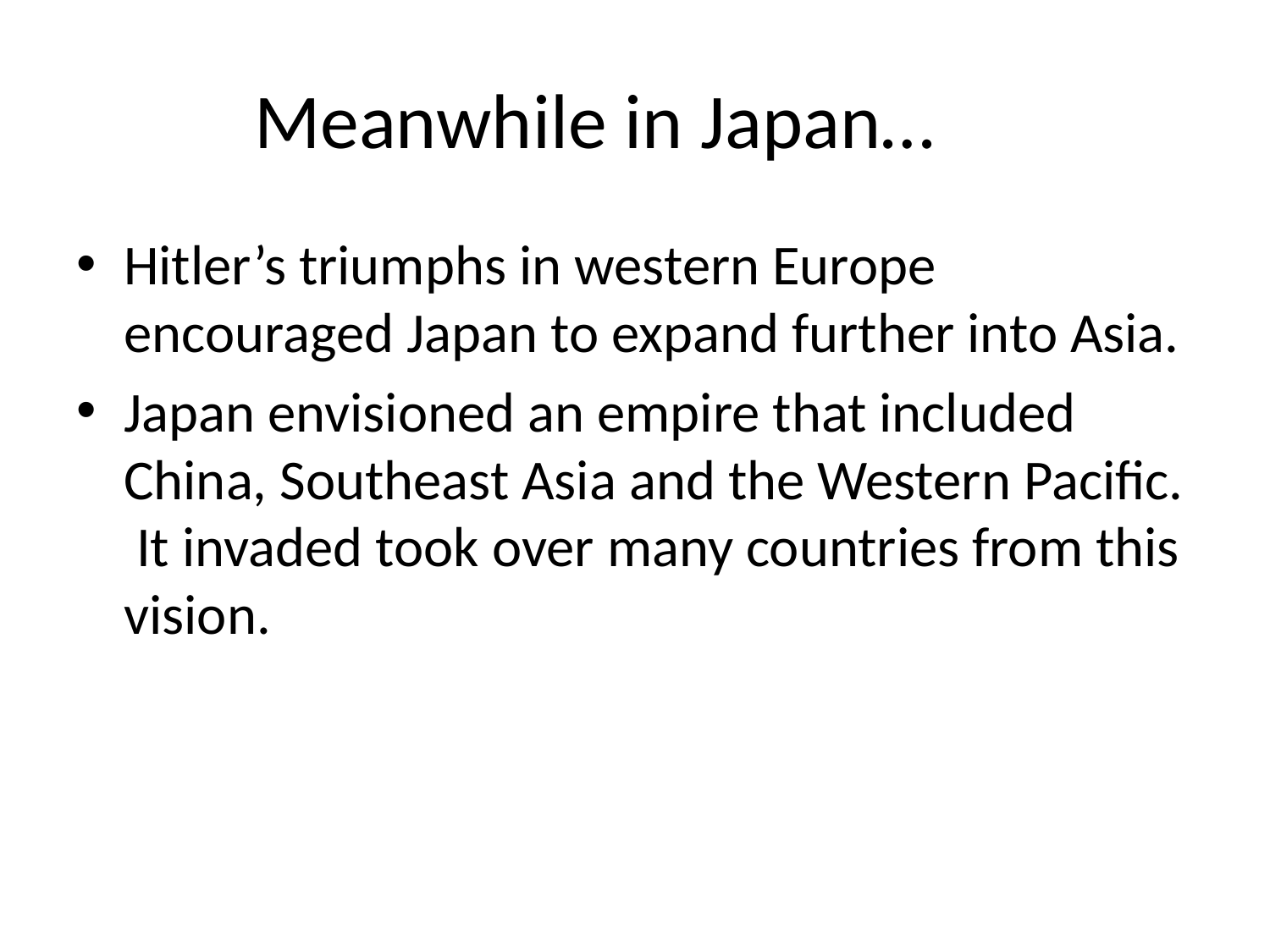

# Meanwhile in Japan…
Hitler’s triumphs in western Europe encouraged Japan to expand further into Asia.
Japan envisioned an empire that included China, Southeast Asia and the Western Pacific.  It invaded took over many countries from this vision.